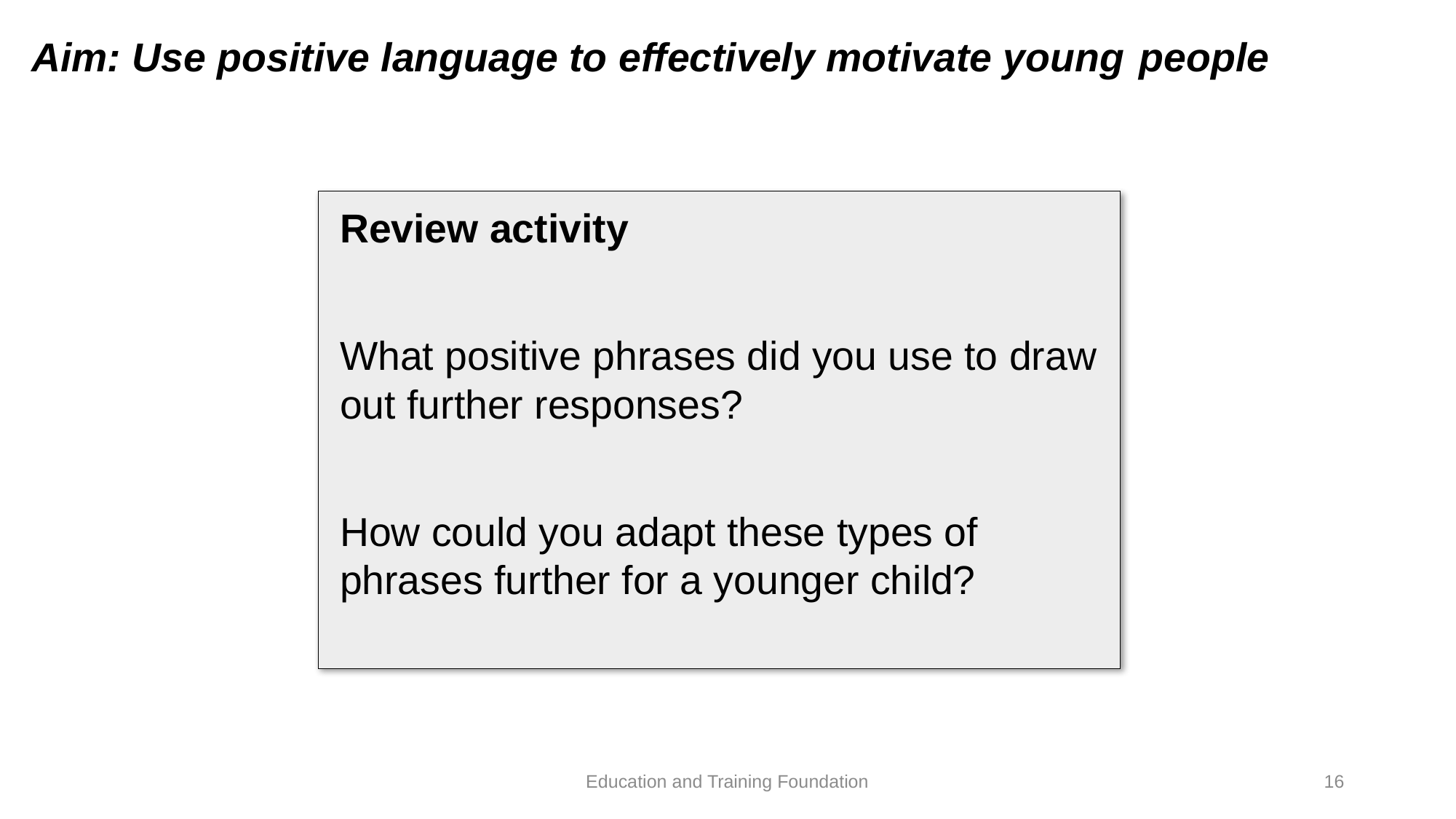

Aim: Use positive language to effectively motivate young people
Review activity

What positive phrases did you use to draw out further responses?

How could you adapt these types of phrases further for a younger child?

Education and Training Foundation
16